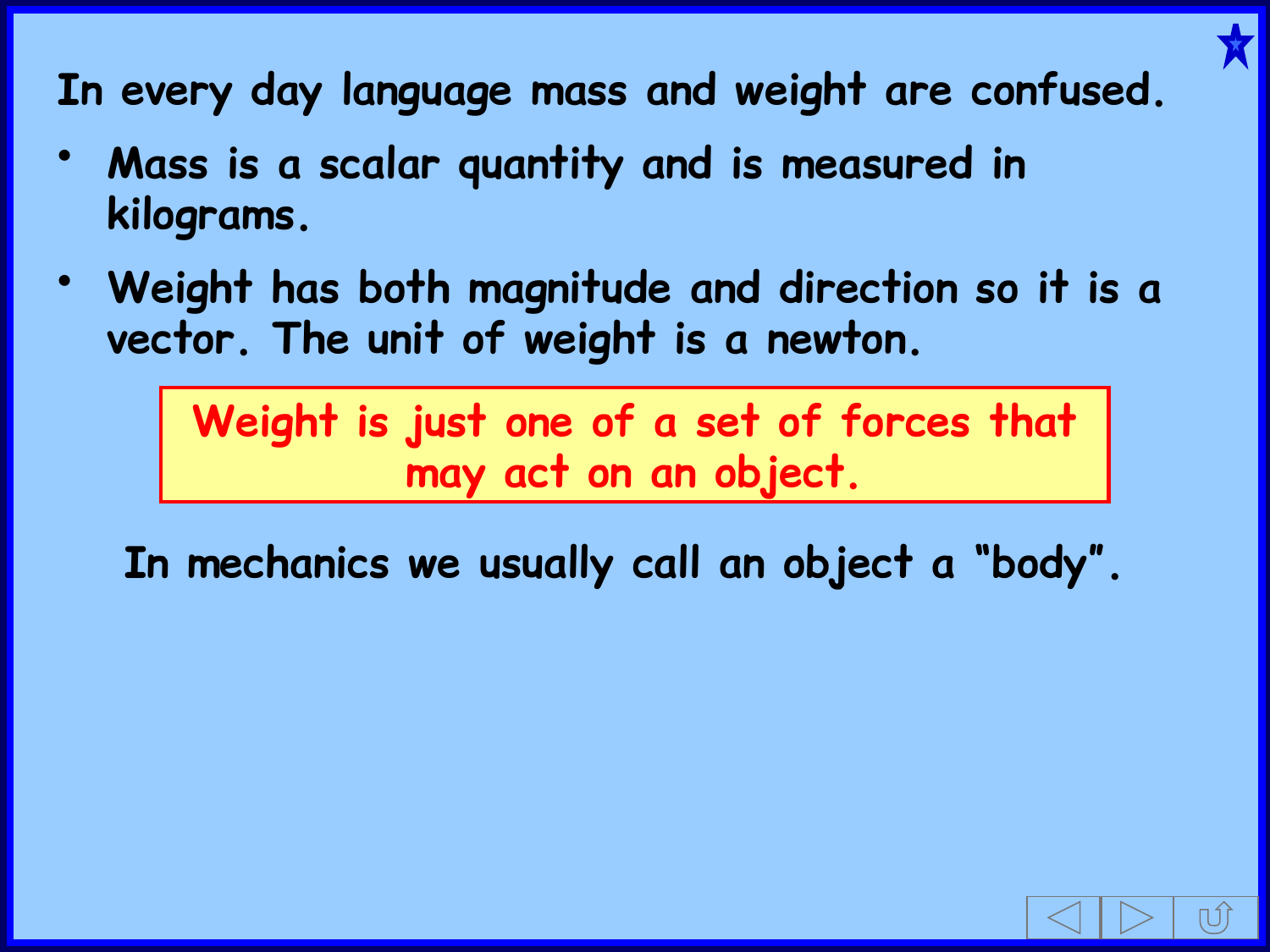

In every day language mass and weight are confused.
Mass is a scalar quantity and is measured in kilograms.
Weight has both magnitude and direction so it is a vector. The unit of weight is a newton.
Weight is just one of a set of forces that may act on an object.
In mechanics we usually call an object a “body”.